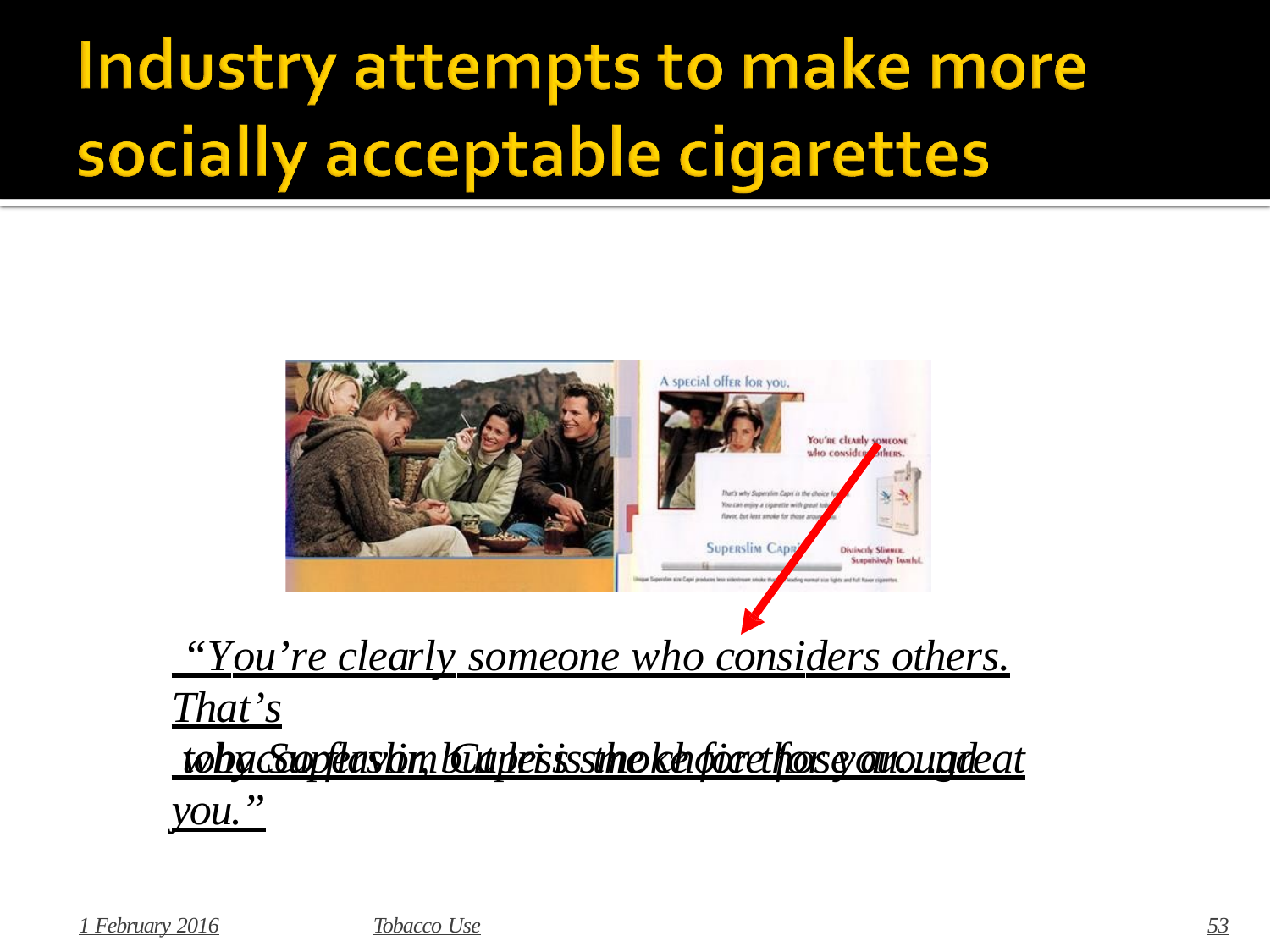

“You’re clearly someone who considers others.	That’s
 why Superslim Capri is the choice for you…great
 tobacco flavor, but less smoke for those around you.”
1 February 2016
Tobacco Use
53